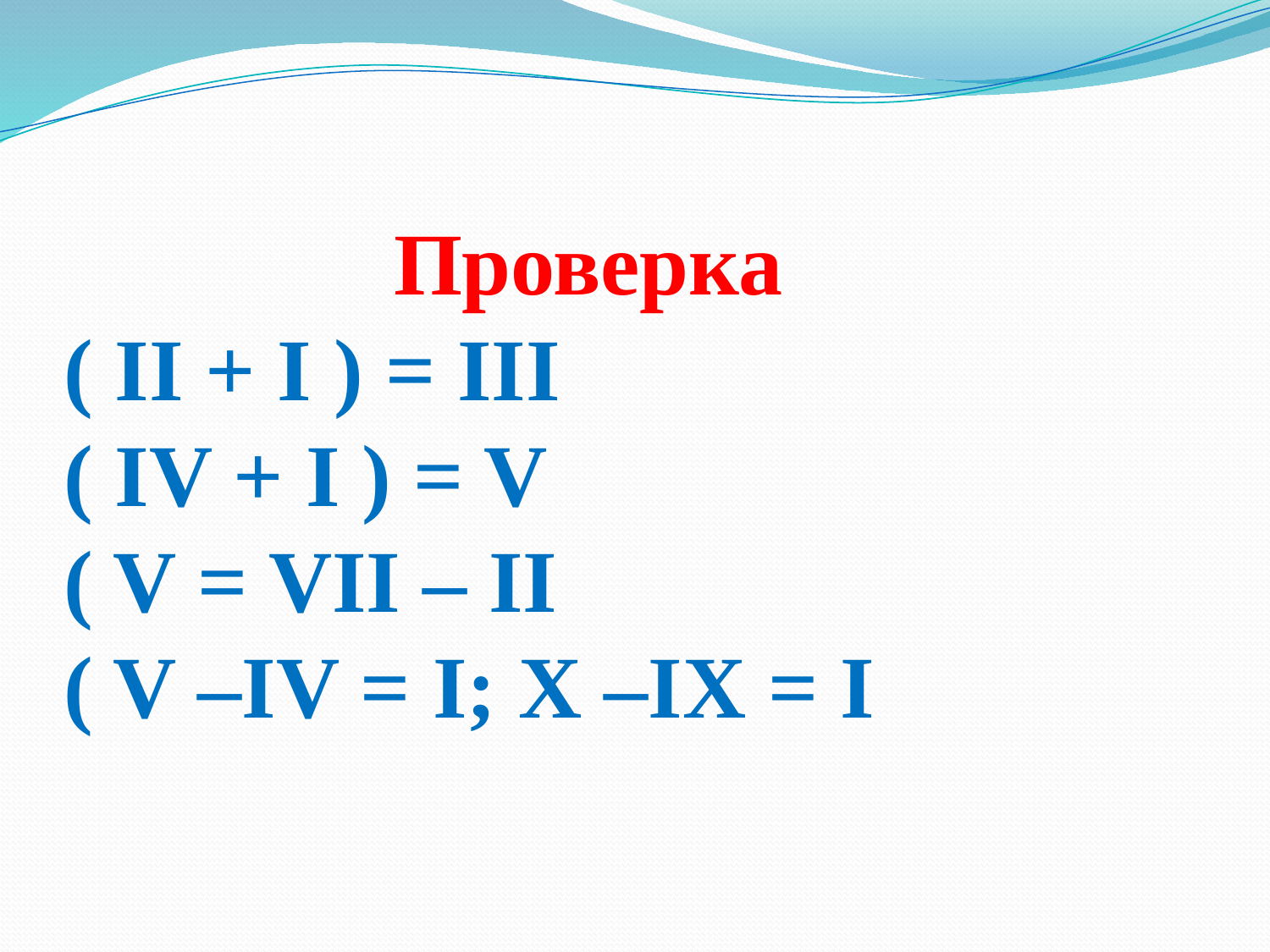

# Проверка ( II + I ) = III ( IV + I ) = V ( V = VII – II ( V –IV = I; X –IX = I